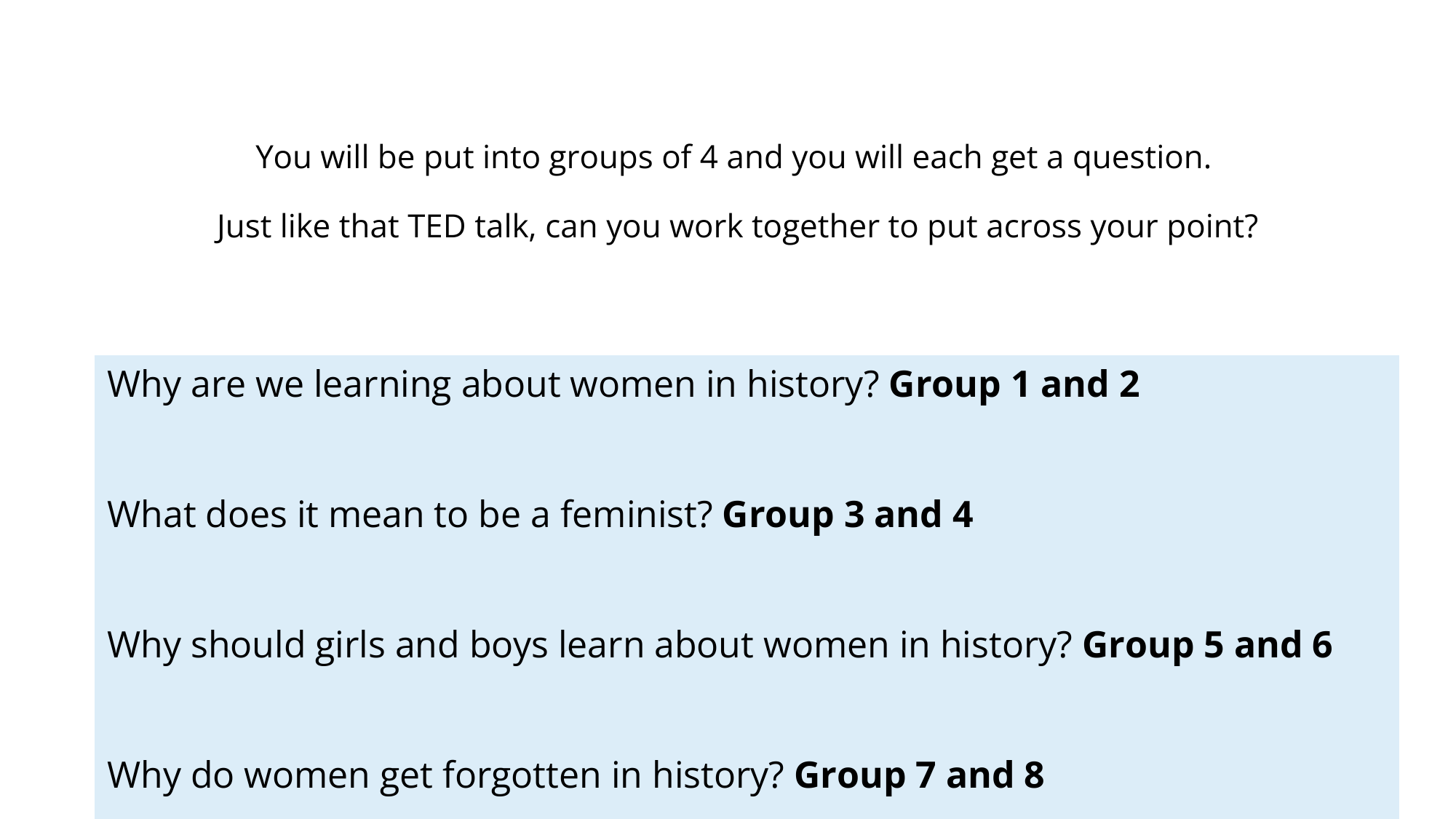

# You will be put into groups of 4 and you will each get a question. Just like that TED talk, can you work together to put across your point?
| Why are we learning about women in history? Group 1 and 2 What does it mean to be a feminist? Group 3 and 4 Why should girls and boys learn about women in history? Group 5 and 6 Why do women get forgotten in history? Group 7 and 8 |
| --- |